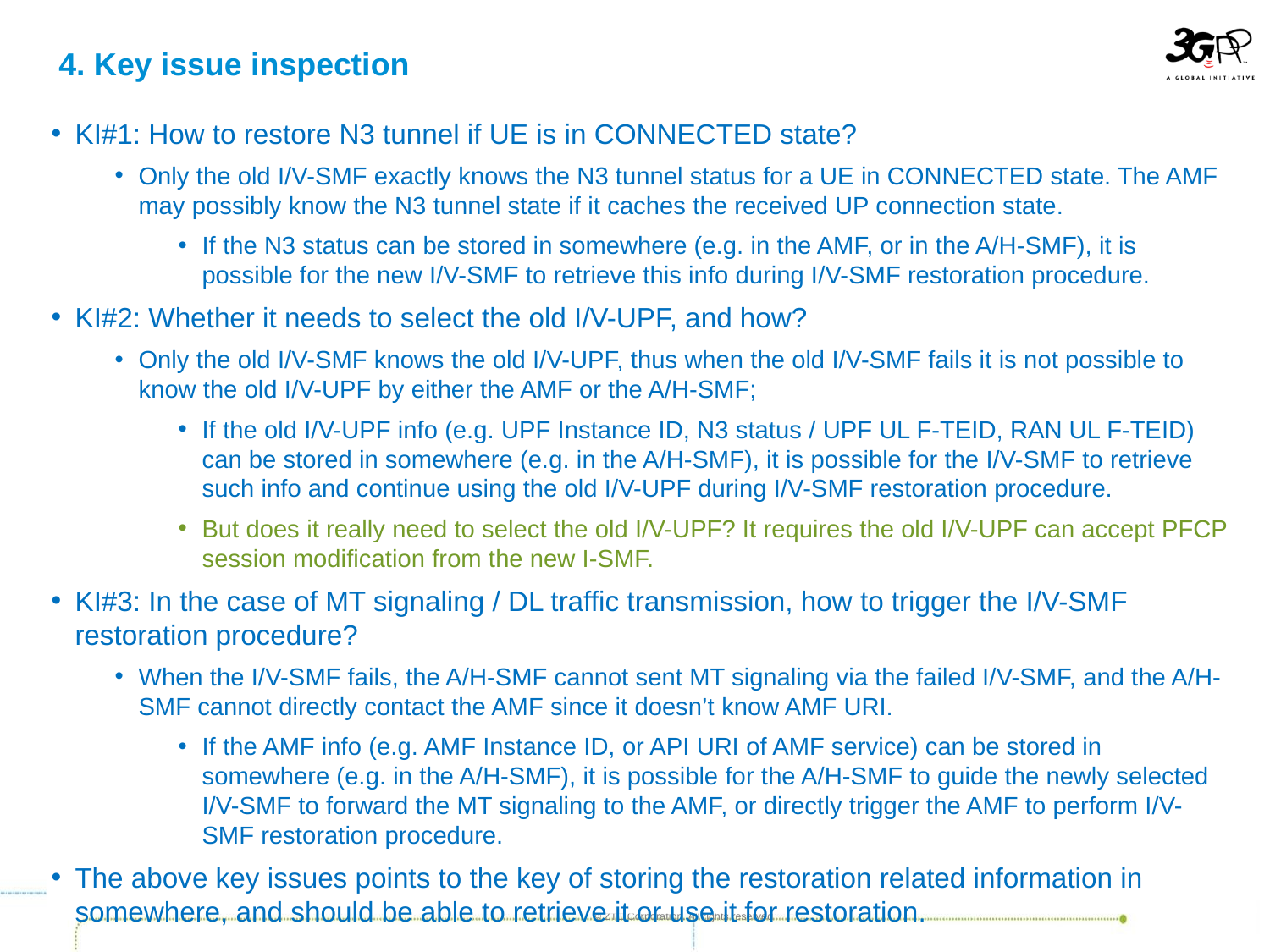

# 4. Key issue inspection
KI#1: How to restore N3 tunnel if UE is in CONNECTED state?
Only the old I/V-SMF exactly knows the N3 tunnel status for a UE in CONNECTED state. The AMF may possibly know the N3 tunnel state if it caches the received UP connection state.
If the N3 status can be stored in somewhere (e.g. in the AMF, or in the A/H-SMF), it is possible for the new I/V-SMF to retrieve this info during I/V-SMF restoration procedure.
KI#2: Whether it needs to select the old I/V-UPF, and how?
Only the old I/V-SMF knows the old I/V-UPF, thus when the old I/V-SMF fails it is not possible to know the old I/V-UPF by either the AMF or the A/H-SMF;
If the old I/V-UPF info (e.g. UPF Instance ID, N3 status / UPF UL F-TEID, RAN UL F-TEID) can be stored in somewhere (e.g. in the A/H-SMF), it is possible for the I/V-SMF to retrieve such info and continue using the old I/V-UPF during I/V-SMF restoration procedure.
But does it really need to select the old I/V-UPF? It requires the old I/V-UPF can accept PFCP session modification from the new I-SMF.
KI#3: In the case of MT signaling / DL traffic transmission, how to trigger the I/V-SMF restoration procedure?
When the I/V-SMF fails, the A/H-SMF cannot sent MT signaling via the failed I/V-SMF, and the A/H-SMF cannot directly contact the AMF since it doesn’t know AMF URI.
If the AMF info (e.g. AMF Instance ID, or API URI of AMF service) can be stored in somewhere (e.g. in the A/H-SMF), it is possible for the A/H-SMF to guide the newly selected I/V-SMF to forward the MT signaling to the AMF, or directly trigger the AMF to perform I/V-SMF restoration procedure.
The above key issues points to the key of storing the restoration related information in somewhere, and should be able to retrieve it or use it for restoration.